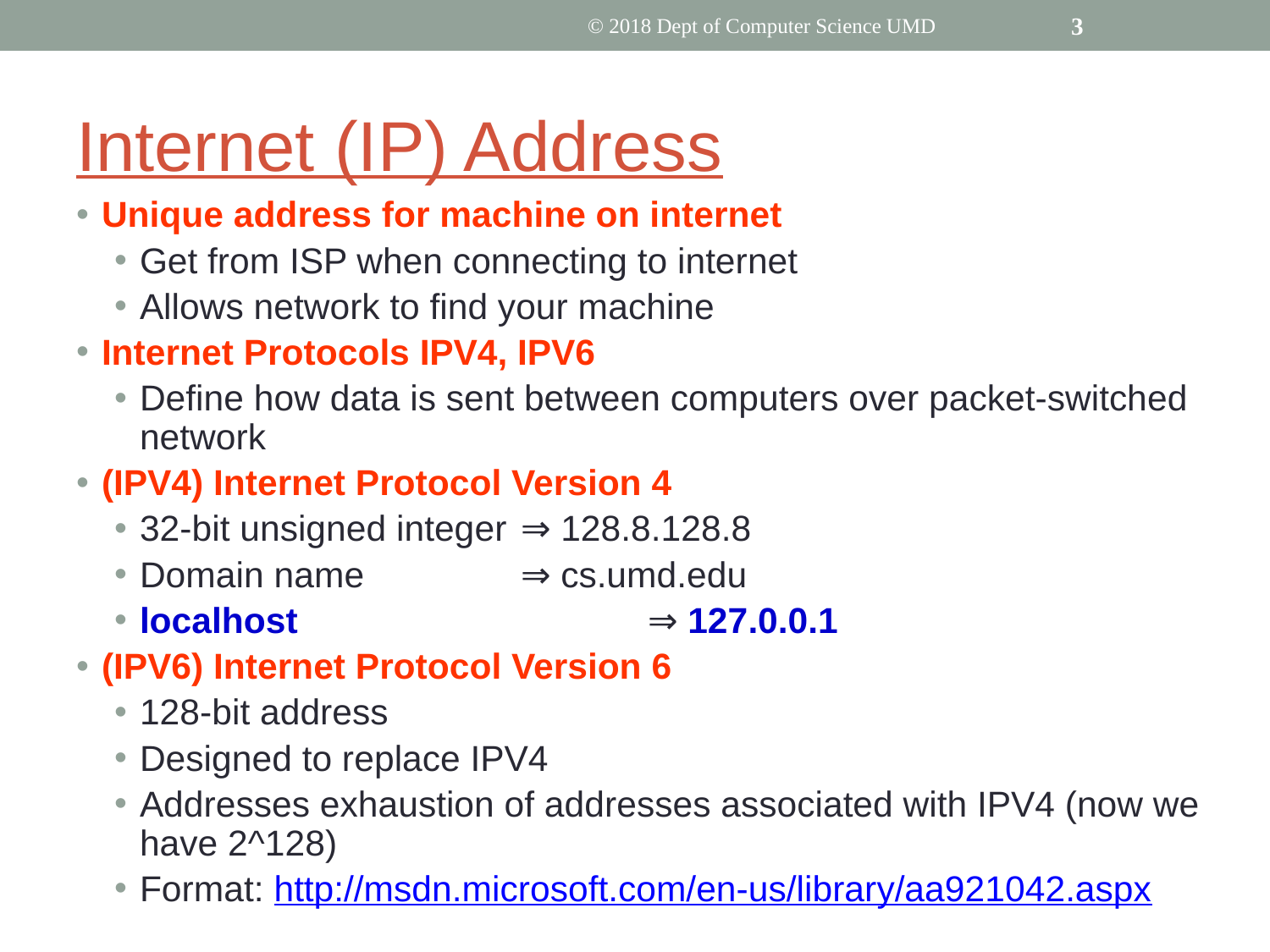

© 2018 Dept of Computer Science UMD
3
# Internet (IP) Address
Unique address for machine on internet
Get from ISP when connecting to internet
Allows network to find your machine
Internet Protocols IPV4, IPV6
Define how data is sent between computers over packet-switched network
(IPV4) Internet Protocol Version 4
32-bit unsigned integer	⇒ 128.8.128.8
Domain name		⇒ cs.umd.edu
localhost			⇒ 127.0.0.1
(IPV6) Internet Protocol Version 6
128-bit address
Designed to replace IPV4
Addresses exhaustion of addresses associated with IPV4 (now we have 2^128)
Format: http://msdn.microsoft.com/en-us/library/aa921042.aspx